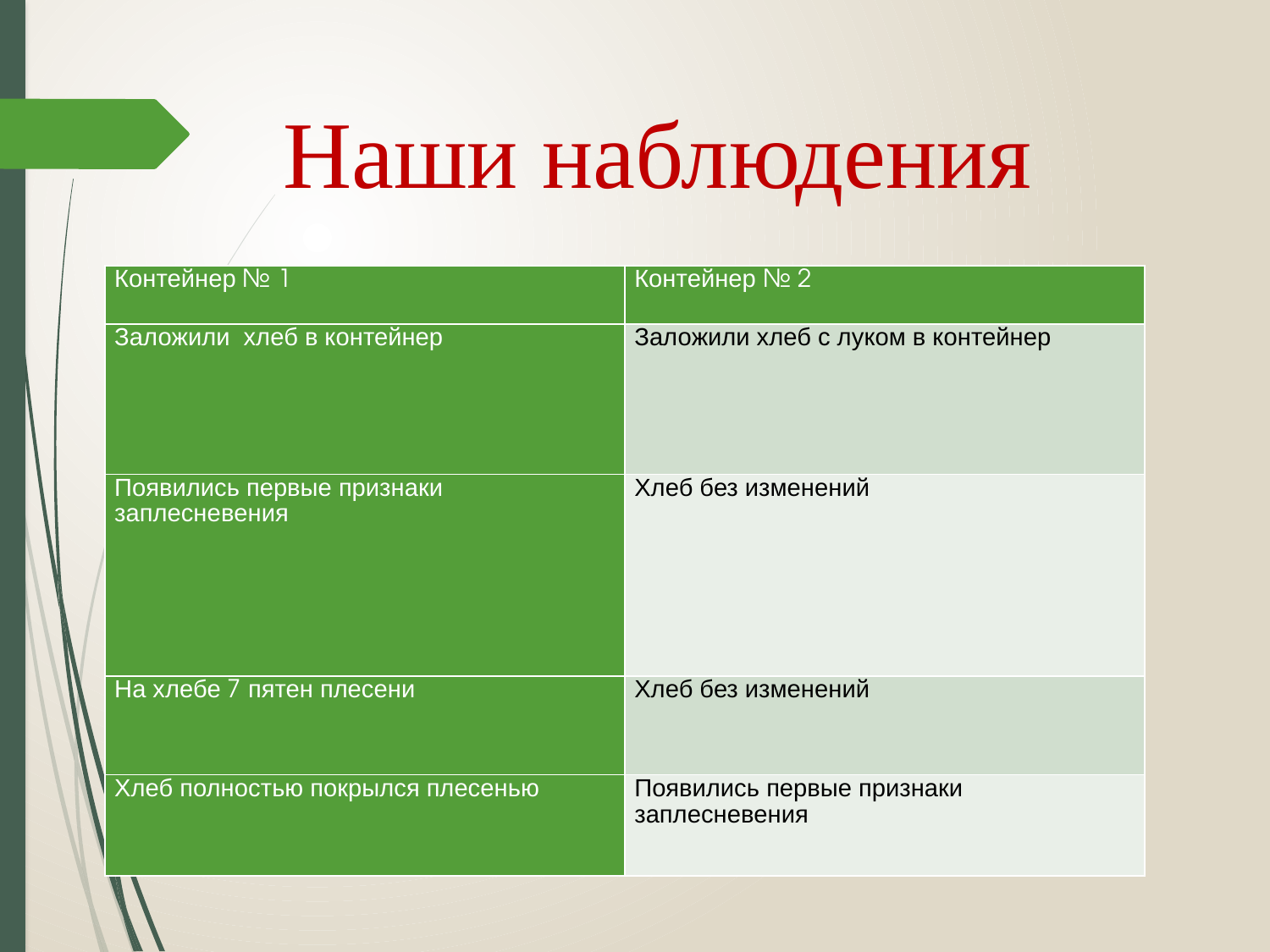

# Наши наблюдения
| Контейнер № 1 | Контейнер № 2 |
| --- | --- |
| Заложили хлеб в контейнер | Заложили хлеб с луком в контейнер |
| Появились первые признаки заплесневения | Хлеб без изменений |
| На хлебе 7 пятен плесени | Хлеб без изменений |
| Хлеб полностью покрылся плесенью | Появились первые признаки заплесневения |